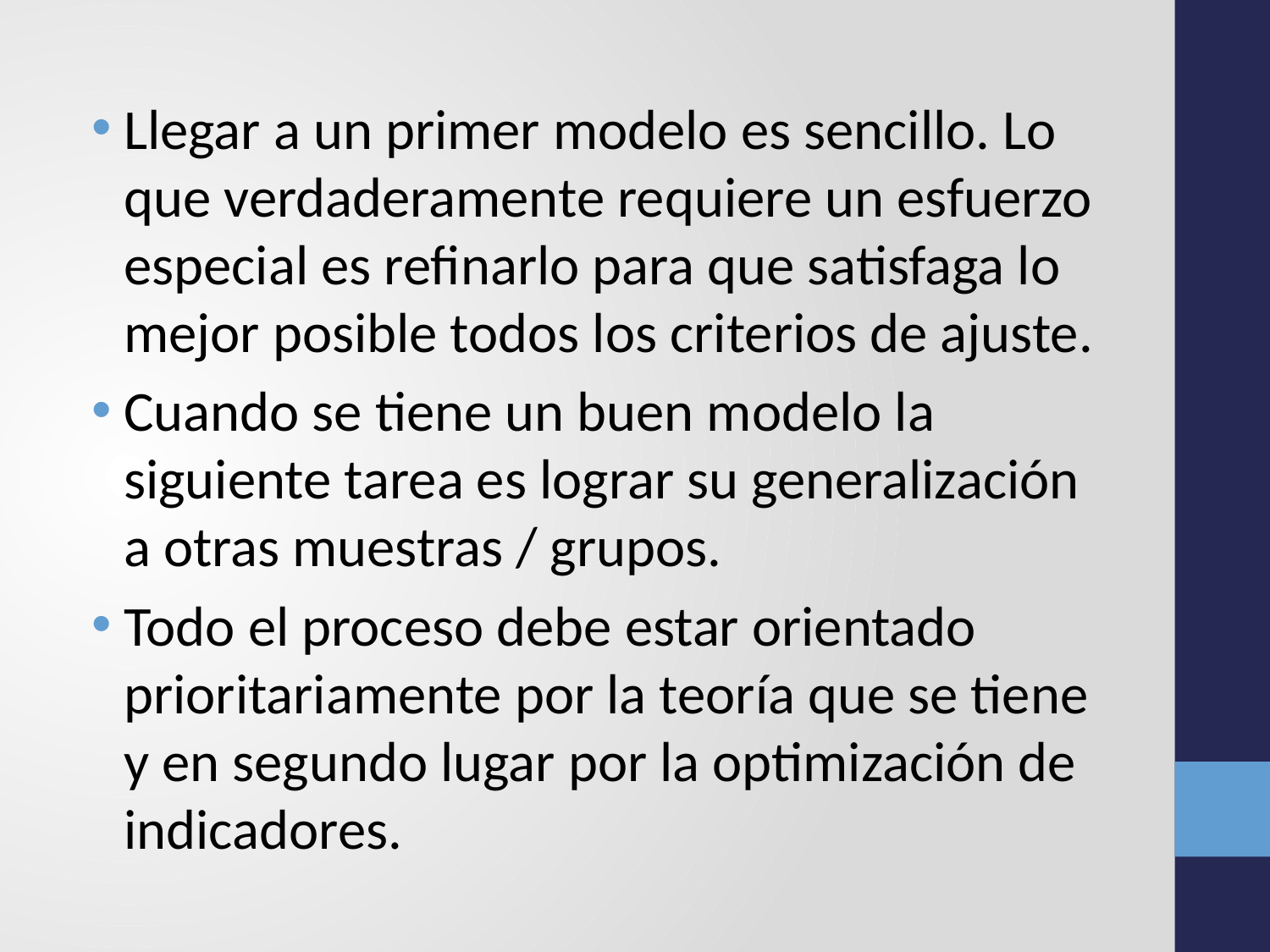

Llegar a un primer modelo es sencillo. Lo que verdaderamente requiere un esfuerzo especial es refinarlo para que satisfaga lo mejor posible todos los criterios de ajuste.
Cuando se tiene un buen modelo la siguiente tarea es lograr su generalización a otras muestras / grupos.
Todo el proceso debe estar orientado prioritariamente por la teoría que se tiene  y en segundo lugar por la optimización de indicadores.